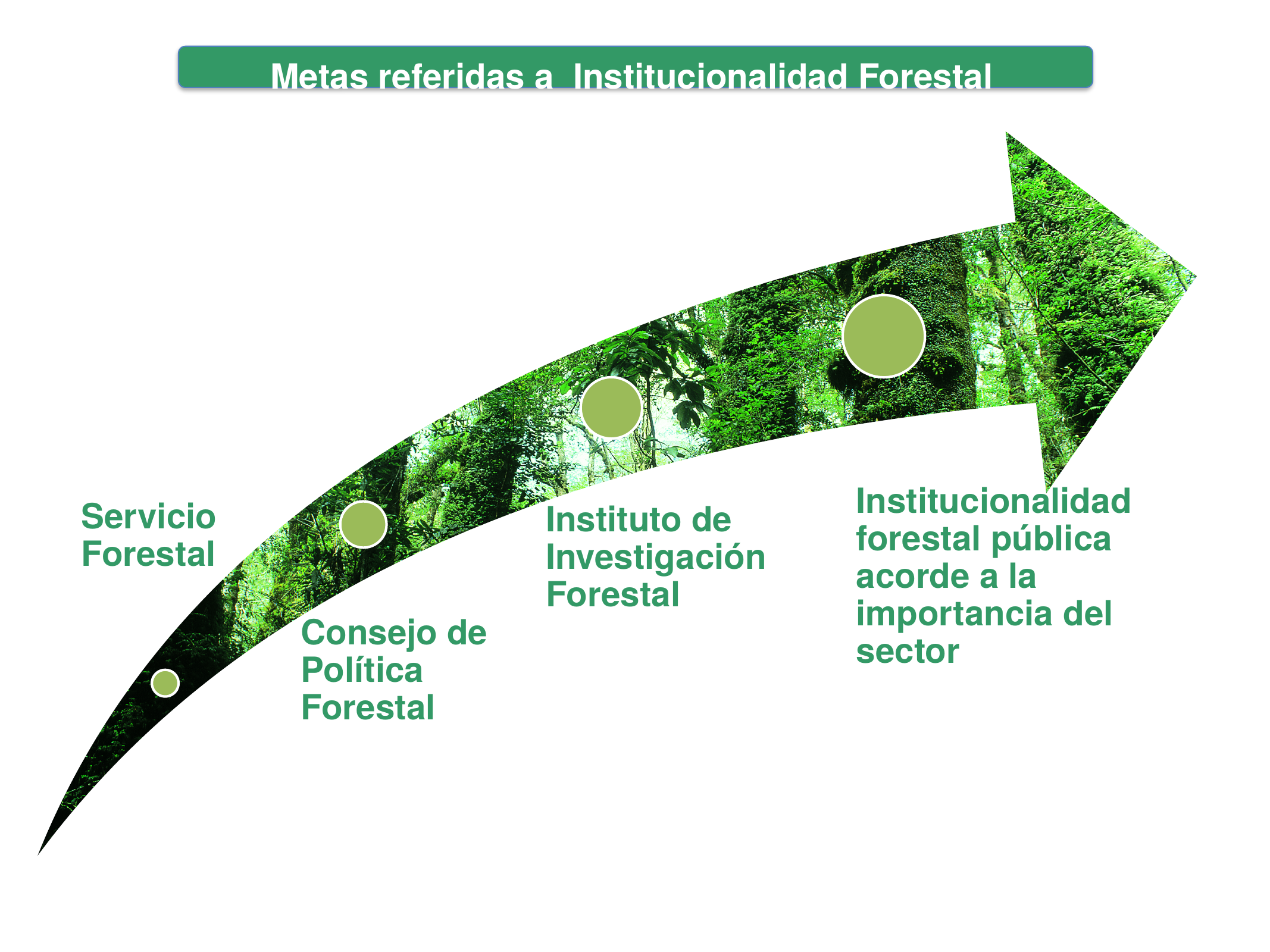

Metas referidas a  Institucionalidad Forestal

Servicio Forestal
Consejo de Política Forestal
Instituto de Investigación Forestal
Institucionalidad forestal pública acorde a la importancia del sector